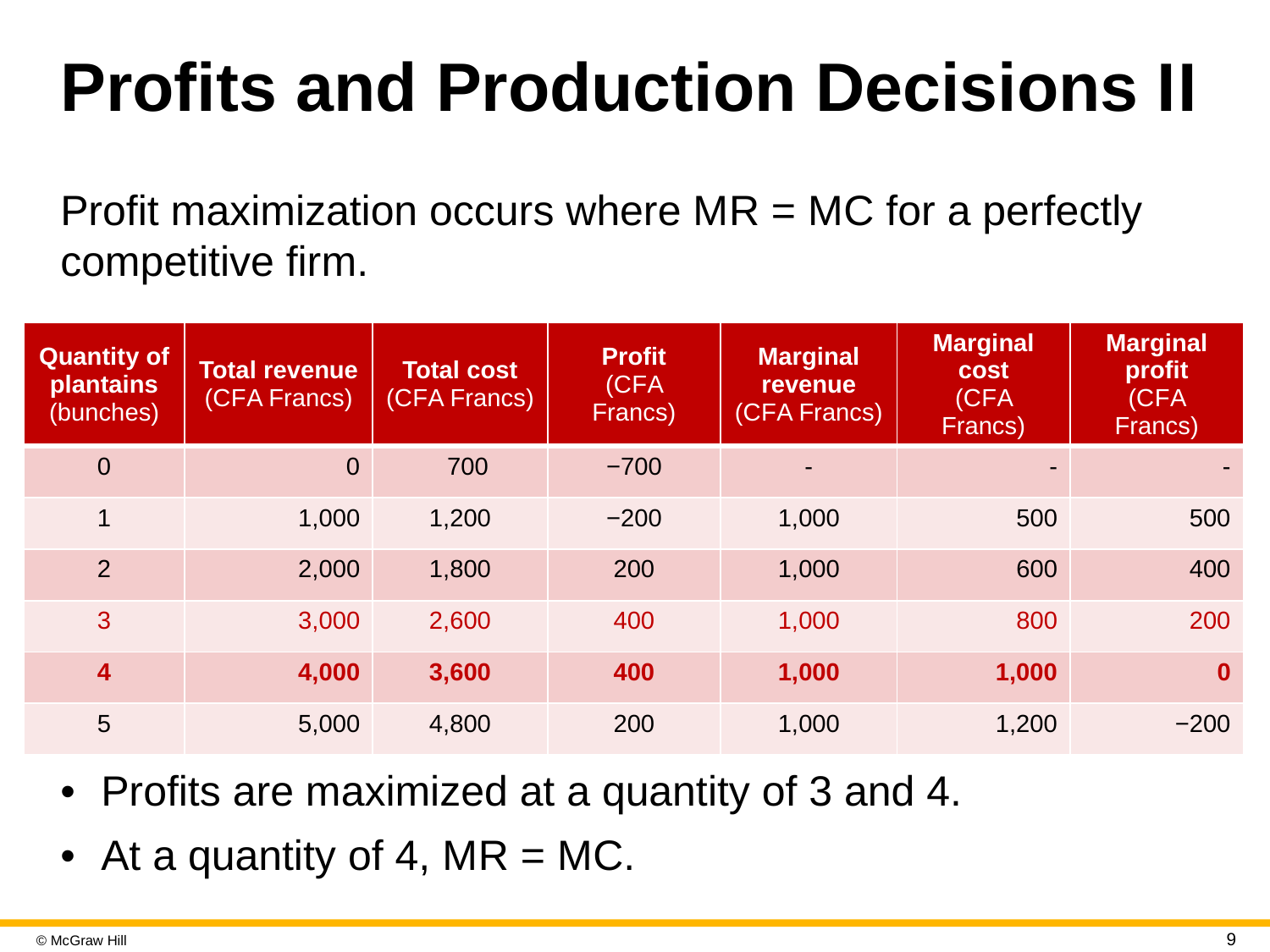

# Profits and Production Decisions I I
Profit maximization occurs where M R = M C for a perfectly competitive firm.
| Quantity of plantains (bunches) | Total revenue (C F A Francs) | Total cost (C F A Francs) | Profit (C F A Francs) | Marginal revenue (C F A Francs) | Marginal cost (C F A Francs) | Marginal profit (C F A Francs) |
| --- | --- | --- | --- | --- | --- | --- |
| 0 | 0 | 700 | −700 | - | - | - |
| 1 | 1,000 | 1,200 | −200 | 1,000 | 500 | 500 |
| 2 | 2,000 | 1,800 | 200 | 1,000 | 600 | 400 |
| 3 | 3,000 | 2,600 | 400 | 1,000 | 800 | 200 |
| 4 | 4,000 | 3,600 | 400 | 1,000 | 1,000 | 0 |
| 5 | 5,000 | 4,800 | 200 | 1,000 | 1,200 | −200 |
Profits are maximized at a quantity of 3 and 4.
At a quantity of 4, M R = M C.